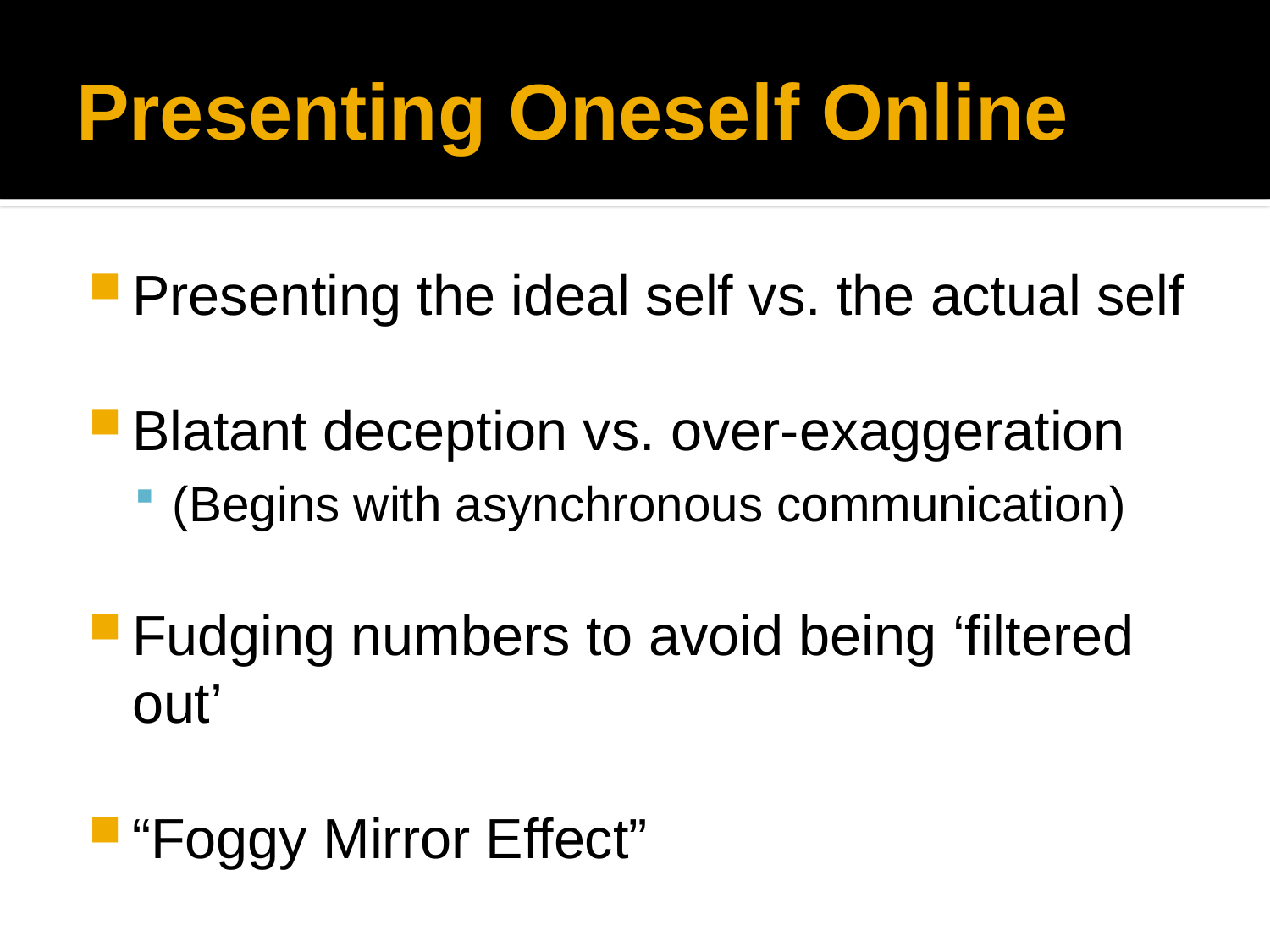

# Presenting Oneself Online
Presenting the ideal self vs. the actual self

Blatant deception vs. over-exaggeration
(Begins with asynchronous communication)

Fudging numbers to avoid being ‘filtered out’

“Foggy Mirror Effect”